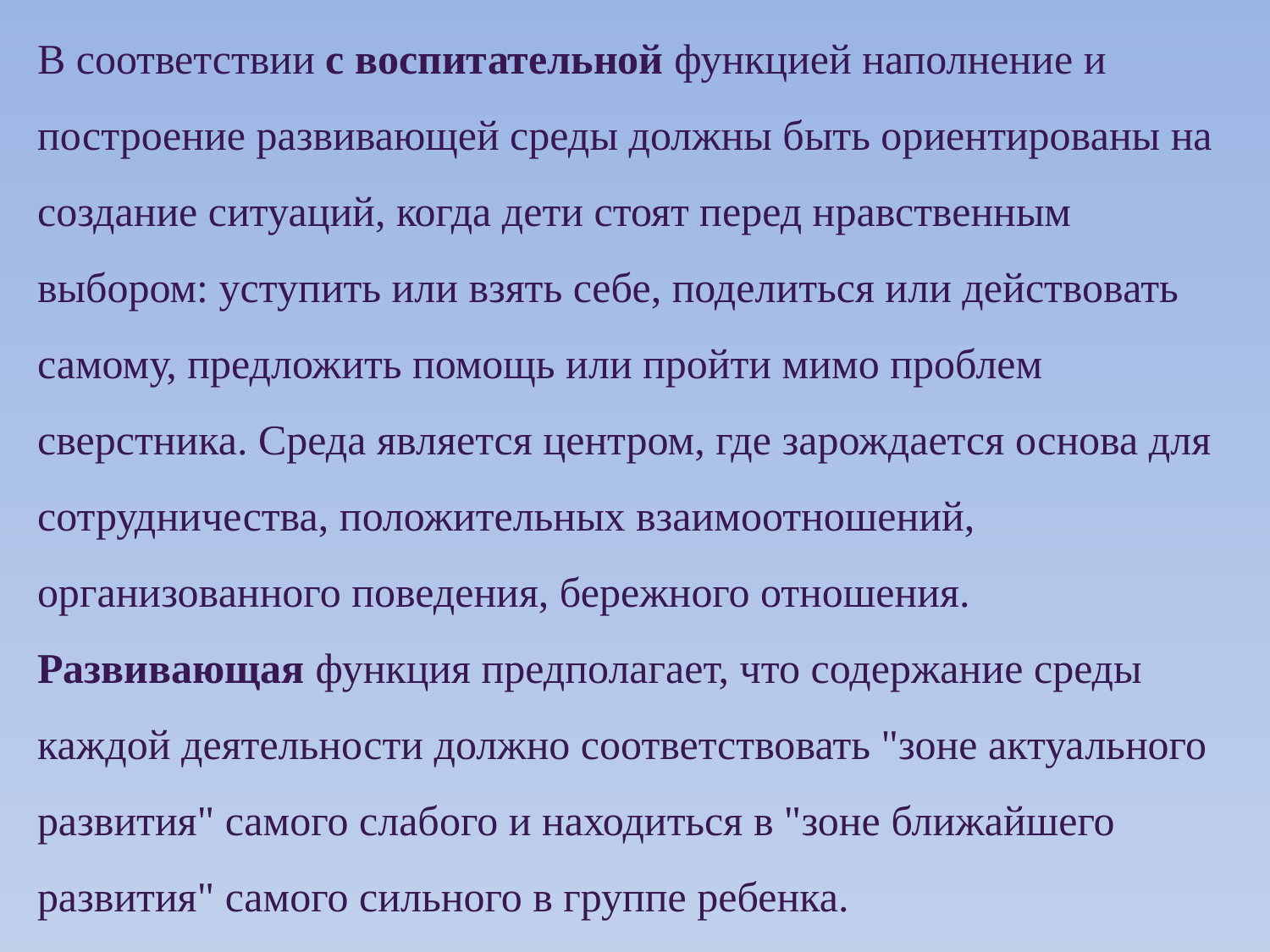

В соответствии с воспитательной функцией наполнение и построение развивающей среды должны быть ориентированы на создание ситуаций, когда дети стоят перед нравственным выбором: уступить или взять себе, поделиться или действовать самому, предложить помощь или пройти мимо проблем сверстника. Среда является центром, где зарождается основа для сотрудничества, положительных взаимоотношений, организованного поведения, бережного отношения.
Развивающая функция предполагает, что содержание среды каждой деятельности должно соответствовать "зоне актуального развития" самого слабого и находиться в "зоне ближайшего развития" самого сильного в группе ребенка.